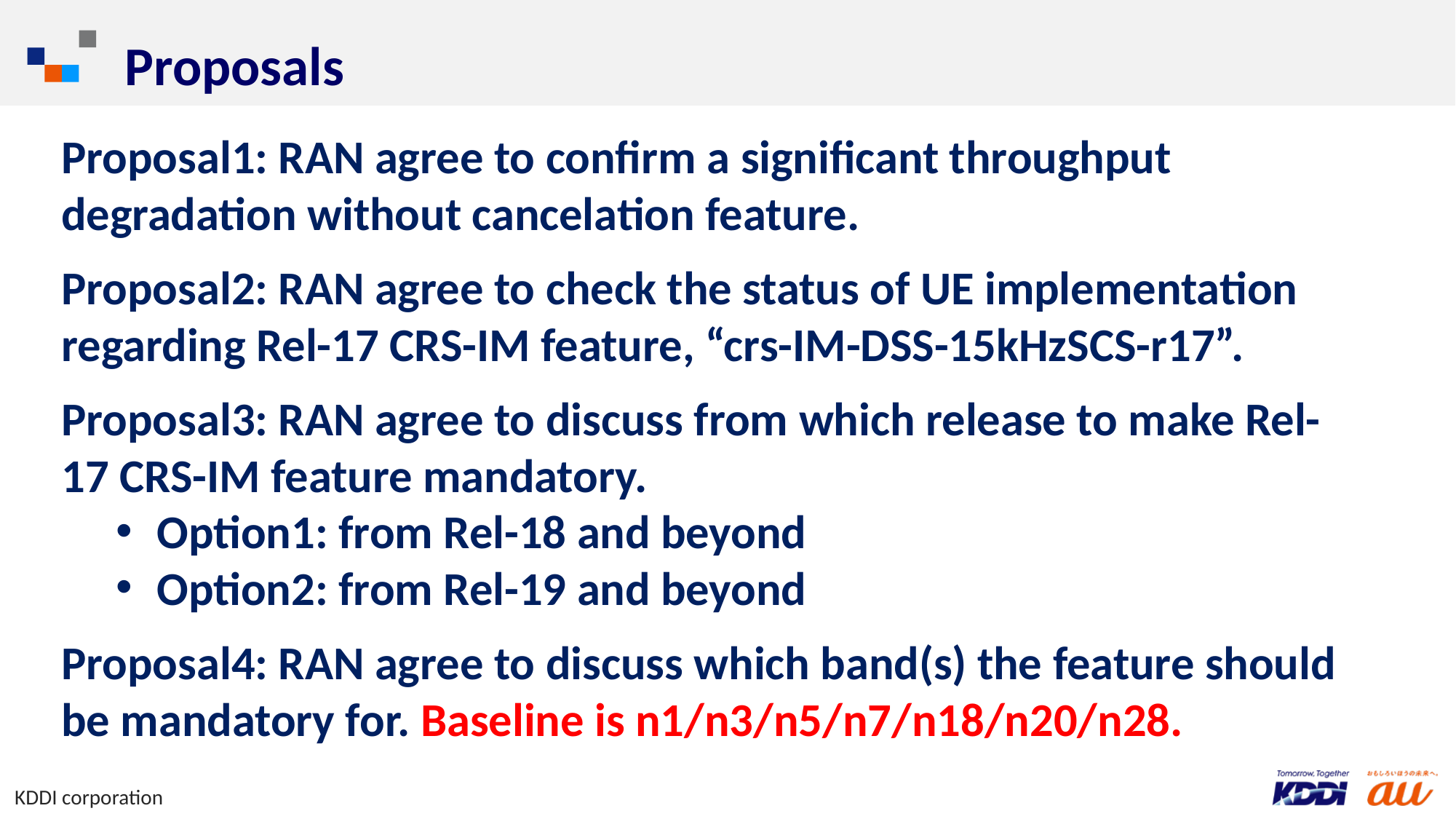

Proposals
Proposal1: RAN agree to confirm a significant throughput degradation without cancelation feature.
Proposal2: RAN agree to check the status of UE implementation regarding Rel-17 CRS-IM feature, “crs-IM-DSS-15kHzSCS-r17”.
Proposal3: RAN agree to discuss from which release to make Rel-17 CRS-IM feature mandatory.
Option1: from Rel-18 and beyond
Option2: from Rel-19 and beyond
Proposal4: RAN agree to discuss which band(s) the feature should be mandatory for. Baseline is n1/n3/n5/n7/n18/n20/n28.